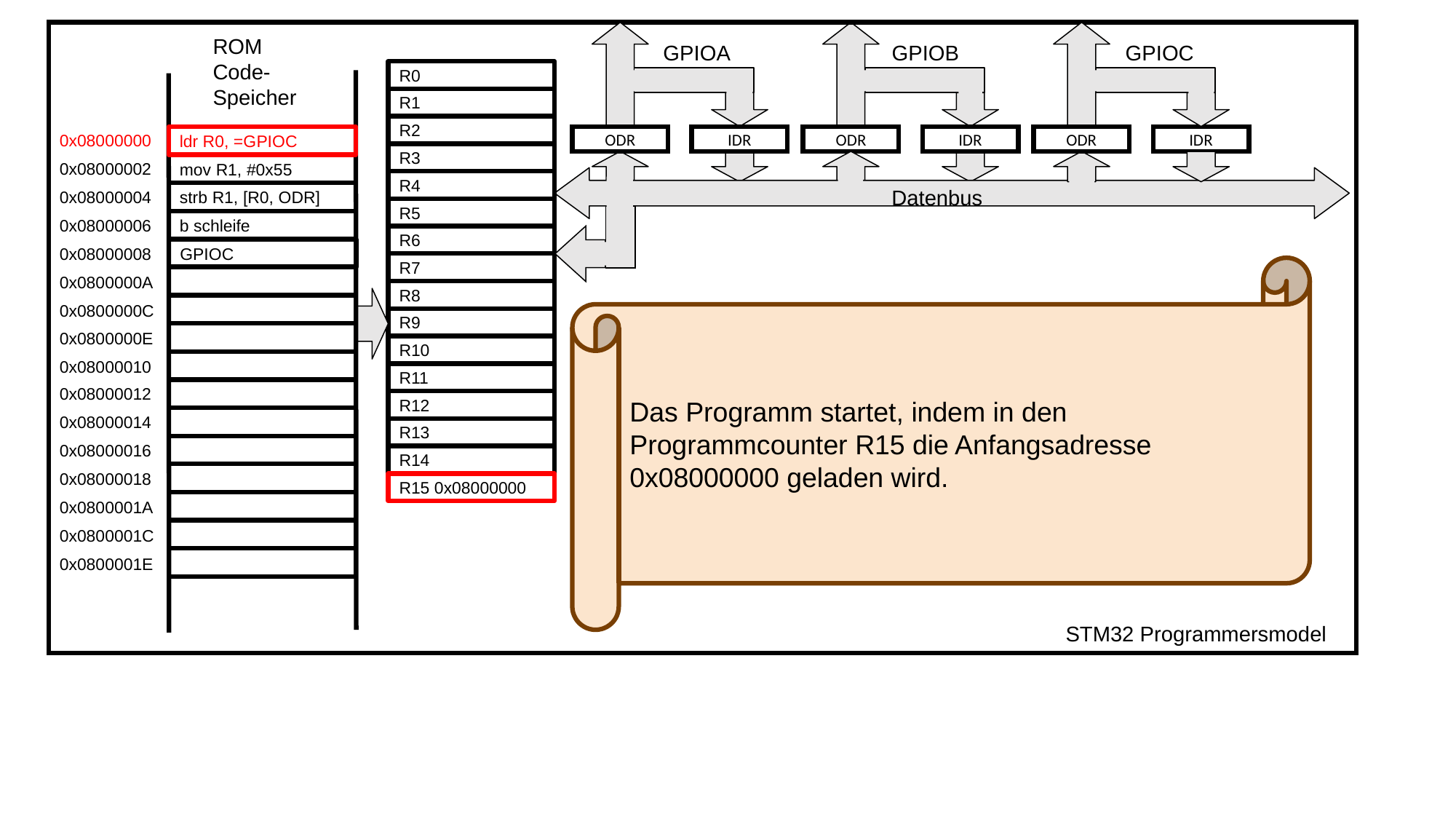

ROM
Code-Speicher

GPIOC
GPIOA
GPIOB
R0
R1
R2
R3
R4
R5
R6
R7
R8
R9
R10
R11
R12
R14
R15 0x08000000

0x08000000
ODR
ODR
IDR
IDR
ODR
IDR
ldr R0, =GPIOC

0x08000002
mov R1, #0x55

Datenbus

0x08000004
strb R1, [R0, ODR]

b schleife
0x08000006

0x08000008
GPIOC

Das Programm startet, indem in den Programmcounter R15 die Anfangsadresse 0x08000000 geladen wird.

0x0800000A

0x0800000C

0x0800000E

0x08000010
0x08000012

0x08000014

R13

0x08000016

0x08000018

0x0800001A

0x0800001C

0x0800001E
STM32 Programmersmodel